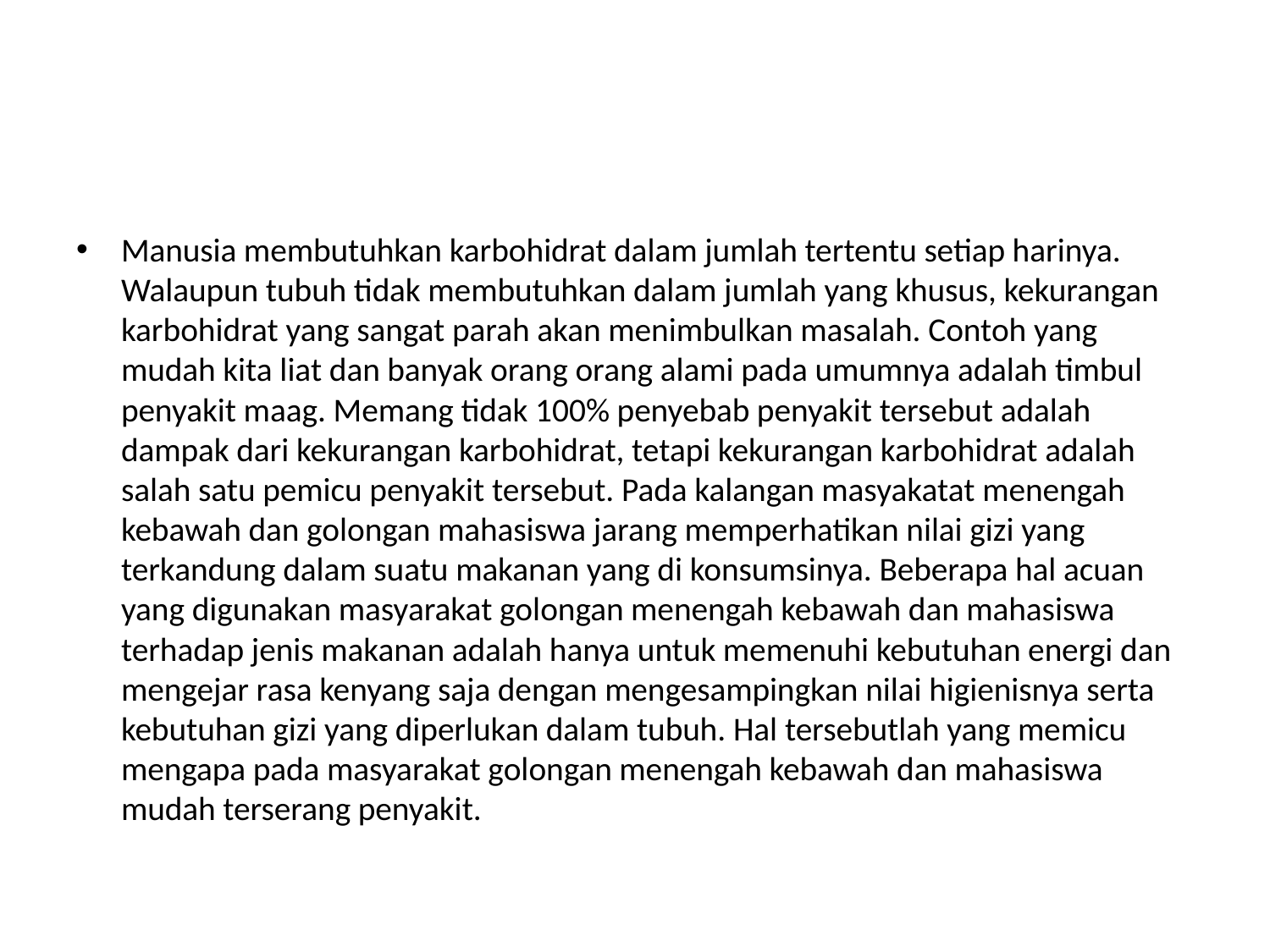

#
Manusia membutuhkan karbohidrat dalam jumlah tertentu setiap harinya. Walaupun tubuh tidak membutuhkan dalam jumlah yang khusus, kekurangan karbohidrat yang sangat parah akan menimbulkan masalah. Contoh yang mudah kita liat dan banyak orang orang alami pada umumnya adalah timbul penyakit maag. Memang tidak 100% penyebab penyakit tersebut adalah dampak dari kekurangan karbohidrat, tetapi kekurangan karbohidrat adalah salah satu pemicu penyakit tersebut. Pada kalangan masyakatat menengah kebawah dan golongan mahasiswa jarang memperhatikan nilai gizi yang terkandung dalam suatu makanan yang di konsumsinya. Beberapa hal acuan yang digunakan masyarakat golongan menengah kebawah dan mahasiswa terhadap jenis makanan adalah hanya untuk memenuhi kebutuhan energi dan mengejar rasa kenyang saja dengan mengesampingkan nilai higienisnya serta kebutuhan gizi yang diperlukan dalam tubuh. Hal tersebutlah yang memicu mengapa pada masyarakat golongan menengah kebawah dan mahasiswa mudah terserang penyakit.